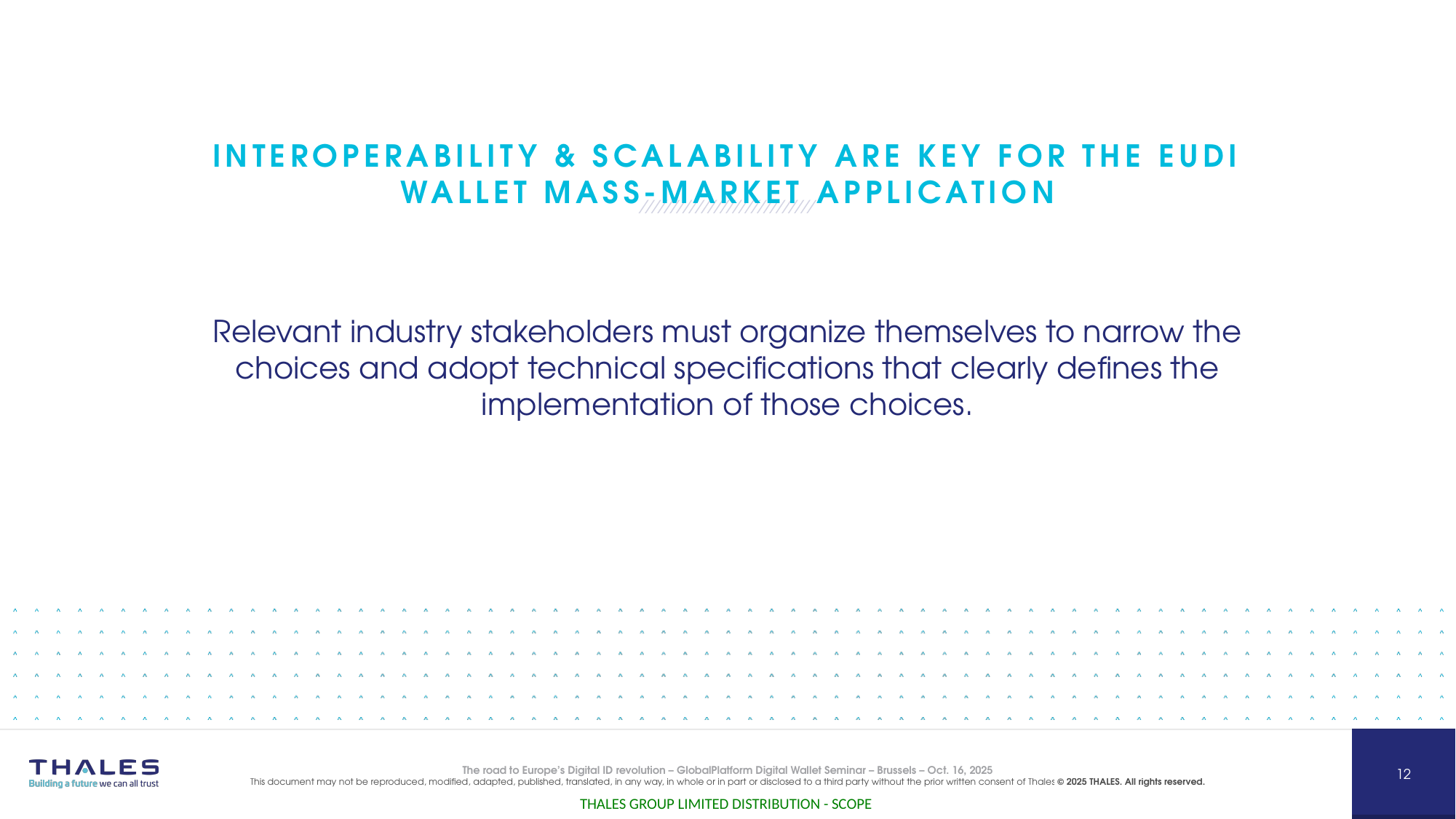

# Interoperability & scalability are key for the EUDI Wallet mass-market application
Relevant industry stakeholders must organize themselves to narrow the choices and adopt technical specifications that clearly defines the implementation of those choices.